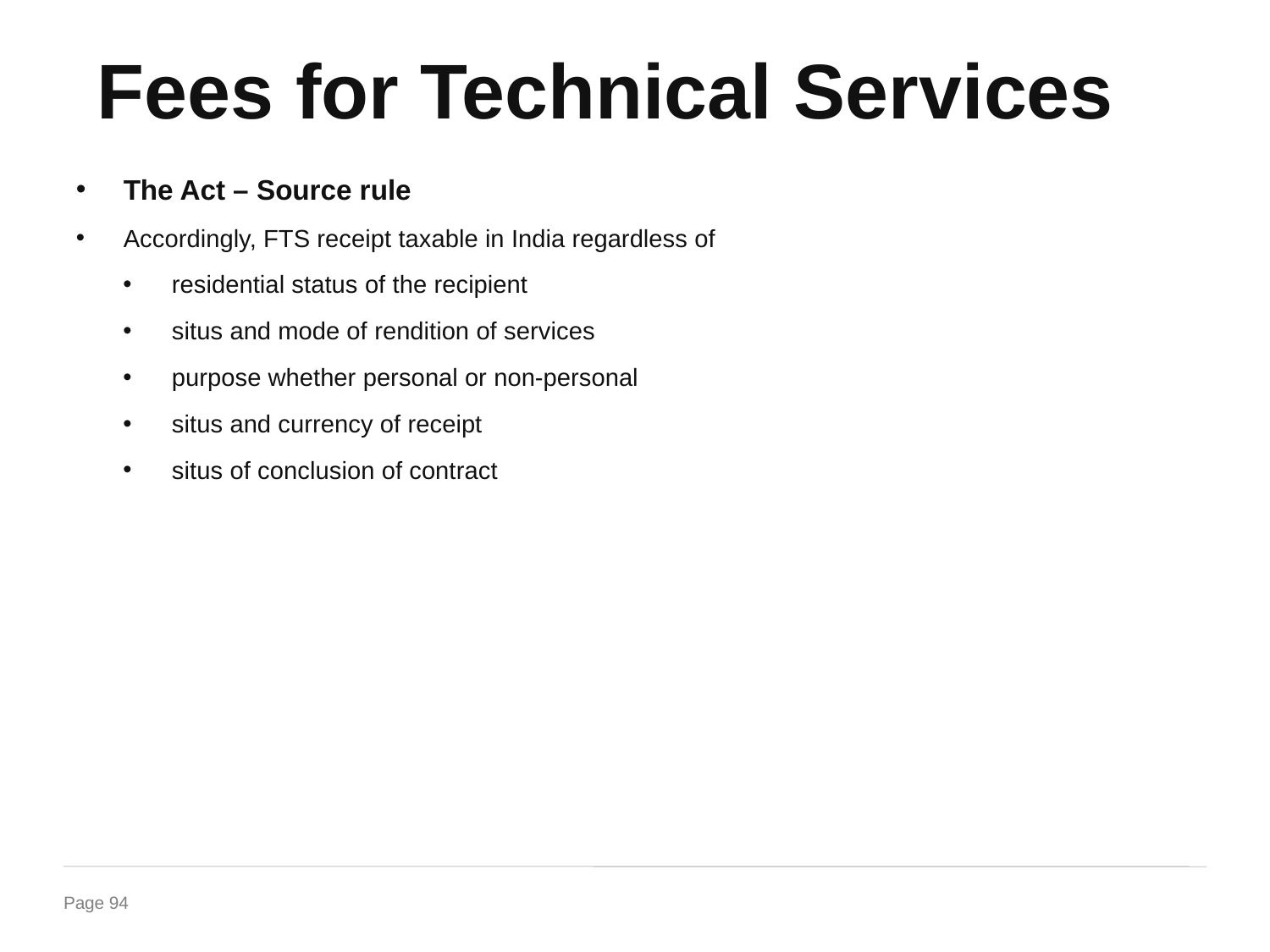

Fees for Technical Services
The Act – Source rule

Accordingly, FTS receipt taxable in India regardless of

residential status of the recipient

situs and mode of rendition of services

purpose whether personal or non-personal

situs and currency of receipt

situs of conclusion of contract